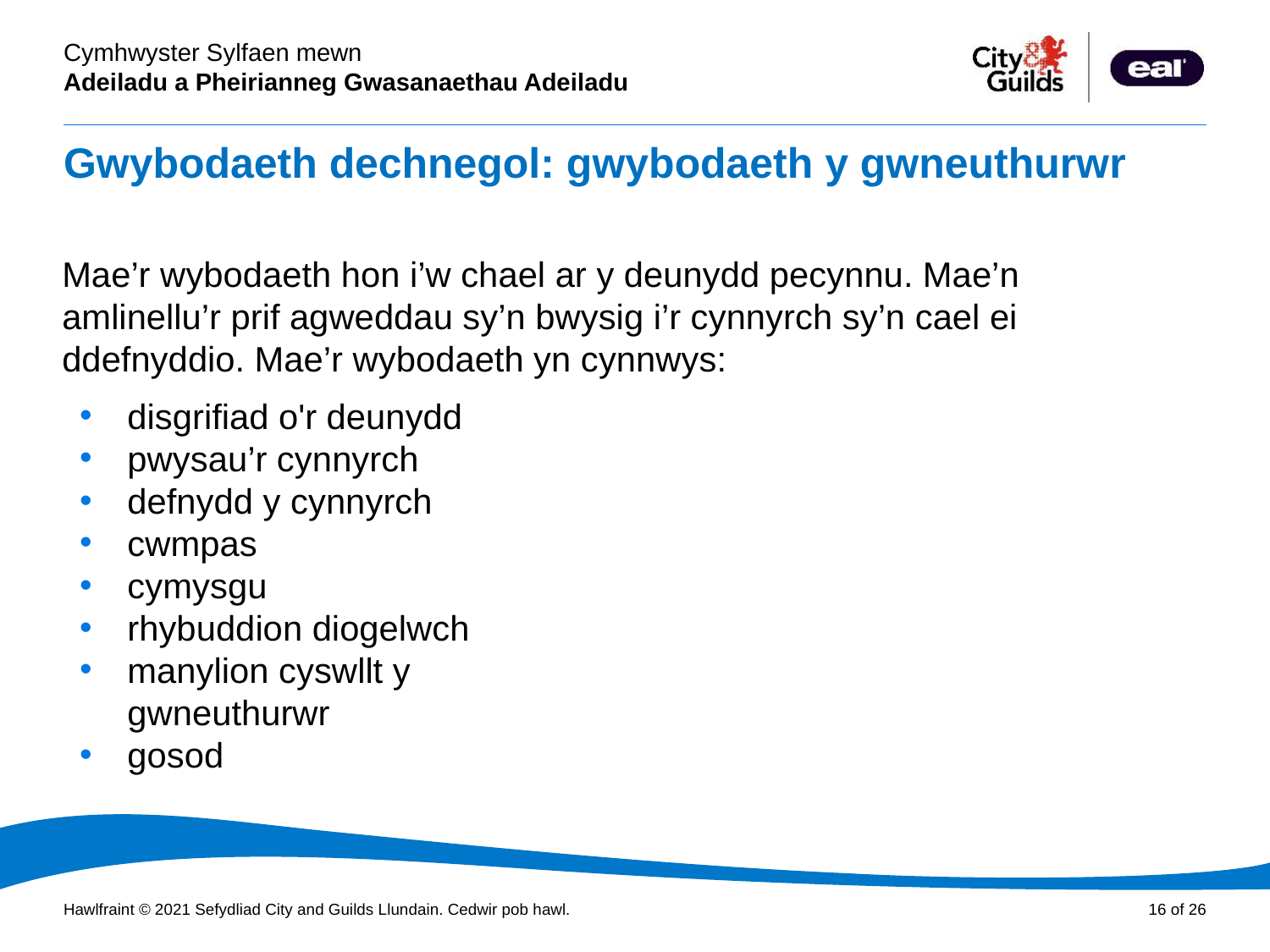

# Gwybodaeth dechnegol: gwybodaeth y gwneuthurwr

Cyflwyniad PowerPoint
Mae’r wybodaeth hon i’w chael ar y deunydd pecynnu. Mae’n amlinellu’r prif agweddau sy’n bwysig i’r cynnyrch sy’n cael ei ddefnyddio. Mae’r wybodaeth yn cynnwys:

disgrifiad o'r deunydd
pwysau’r cynnyrch
defnydd y cynnyrch
cwmpas
cymysgu
rhybuddion diogelwch
manylion cyswllt y gwneuthurwr
gosod